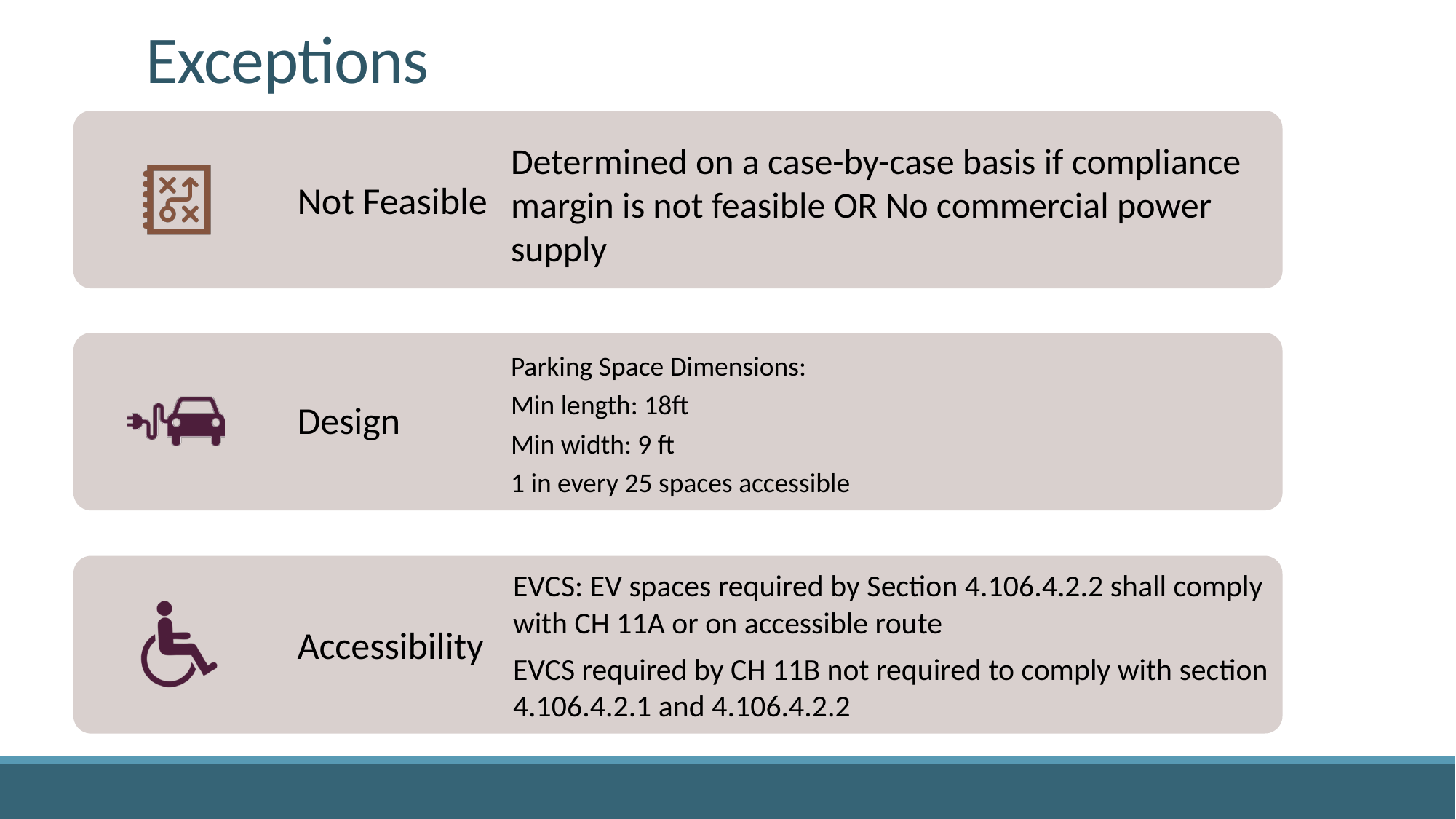

# Exceptions
Not Feasible
Determined on a case-by-case basis if compliance margin is not feasible OR No commercial power supply
Design
Parking Space Dimensions:
Min length: 18ft
Min width: 9 ft
1 in every 25 spaces accessible
Accessibility
EVCS: EV spaces required by Section 4.106.4.2.2 shall comply with CH 11A or on accessible route
EVCS required by CH 11B not required to comply with section 4.106.4.2.1 and 4.106.4.2.2